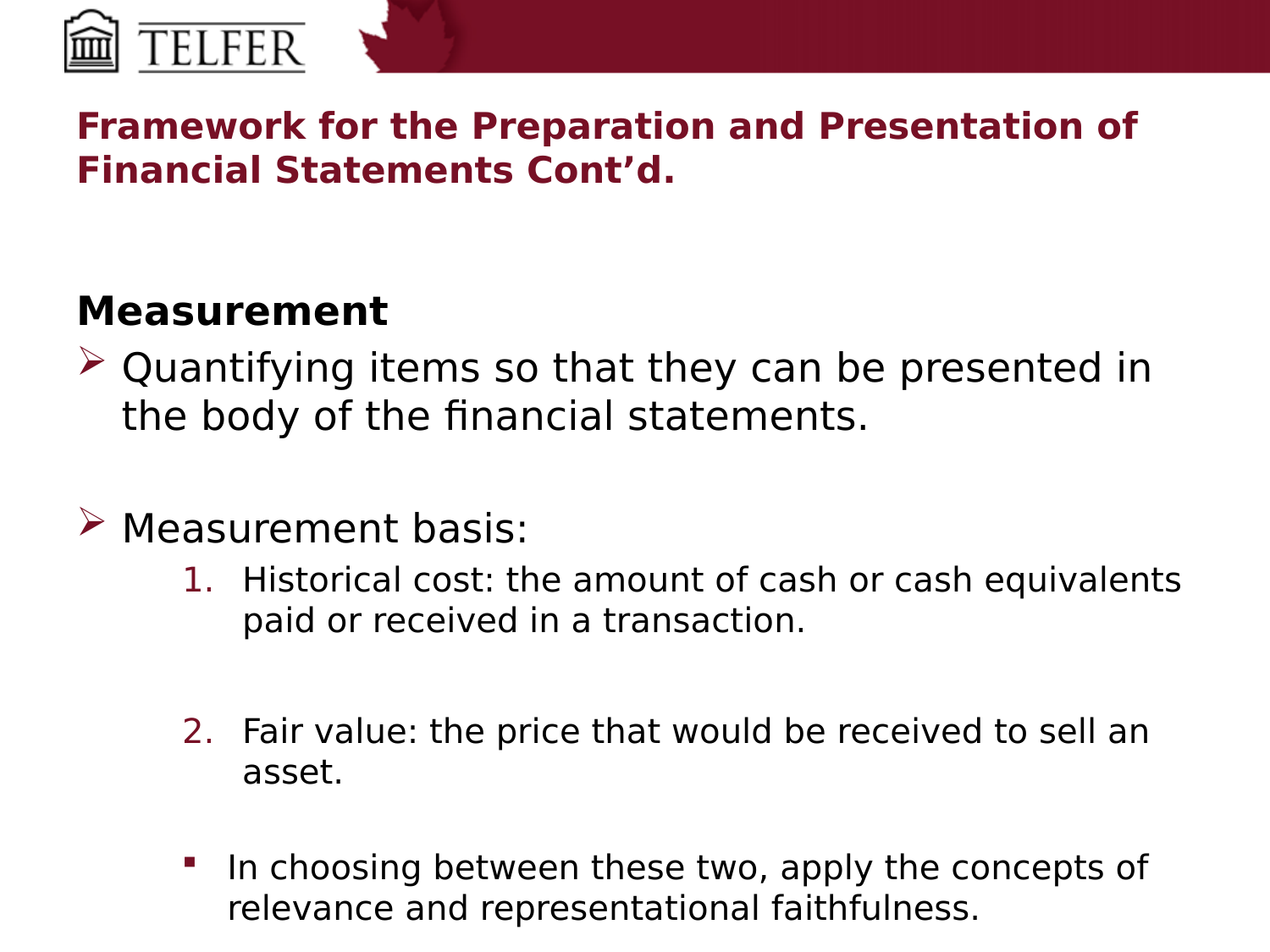

# Framework for the Preparation and Presentation of Financial Statements Cont’d.

Measurement
Quantifying items so that they can be presented in the body of the financial statements.

Measurement basis:
Historical cost: the amount of cash or cash equivalents paid or received in a transaction.

Fair value: the price that would be received to sell an asset.

In choosing between these two, apply the concepts of relevance and representational faithfulness.